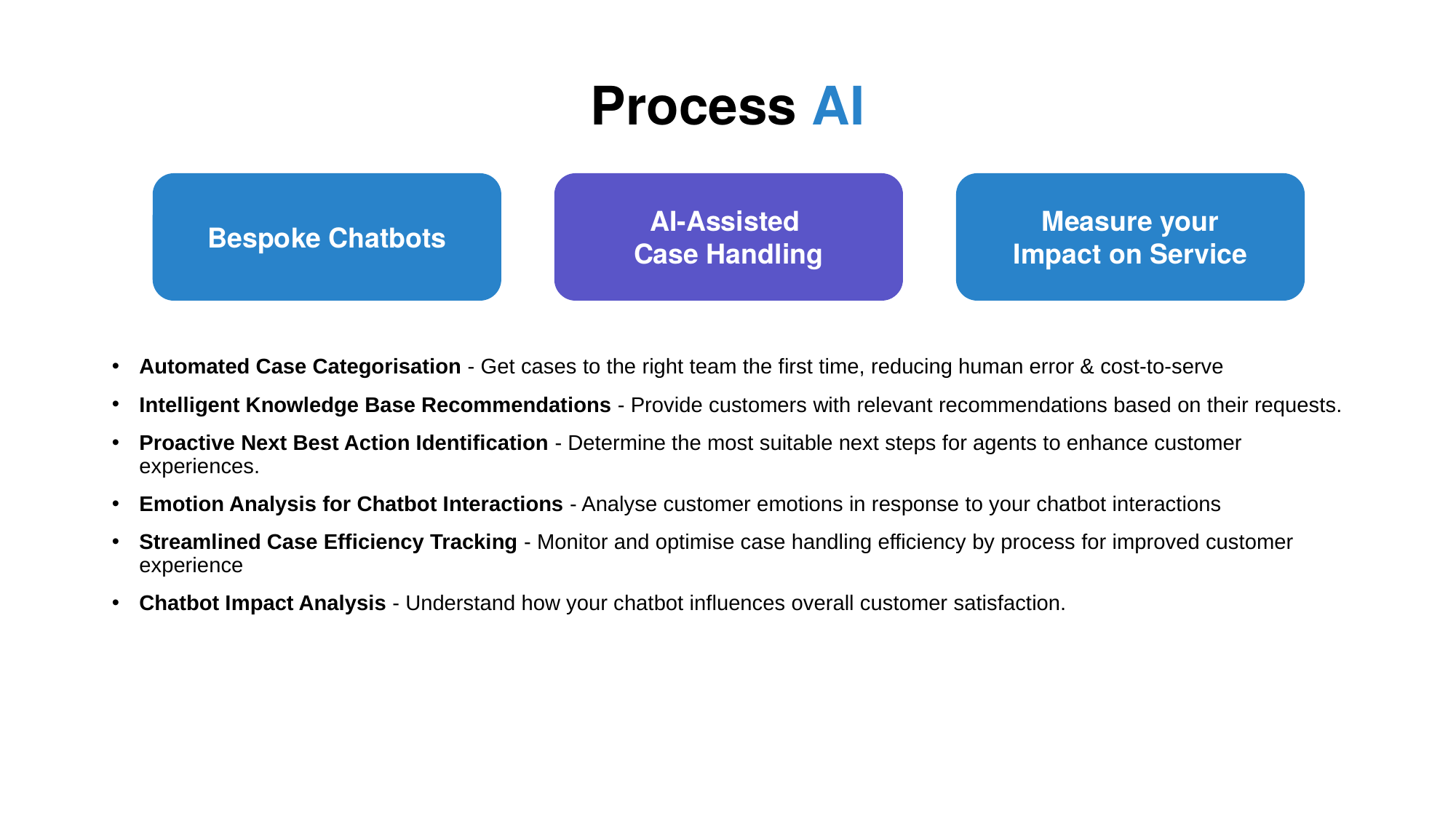

Process AI
Bespoke Chatbots
AI-Assisted
Case Handling
Measure your
Impact on Service
Automated Case Categorisation - Get cases to the right team the first time, reducing human error & cost-to-serve
Intelligent Knowledge Base Recommendations - Provide customers with relevant recommendations based on their requests.
Proactive Next Best Action Identification - Determine the most suitable next steps for agents to enhance customer experiences.
Emotion Analysis for Chatbot Interactions - Analyse customer emotions in response to your chatbot interactions
Streamlined Case Efficiency Tracking - Monitor and optimise case handling efficiency by process for improved customer experience
Chatbot Impact Analysis - Understand how your chatbot influences overall customer satisfaction.